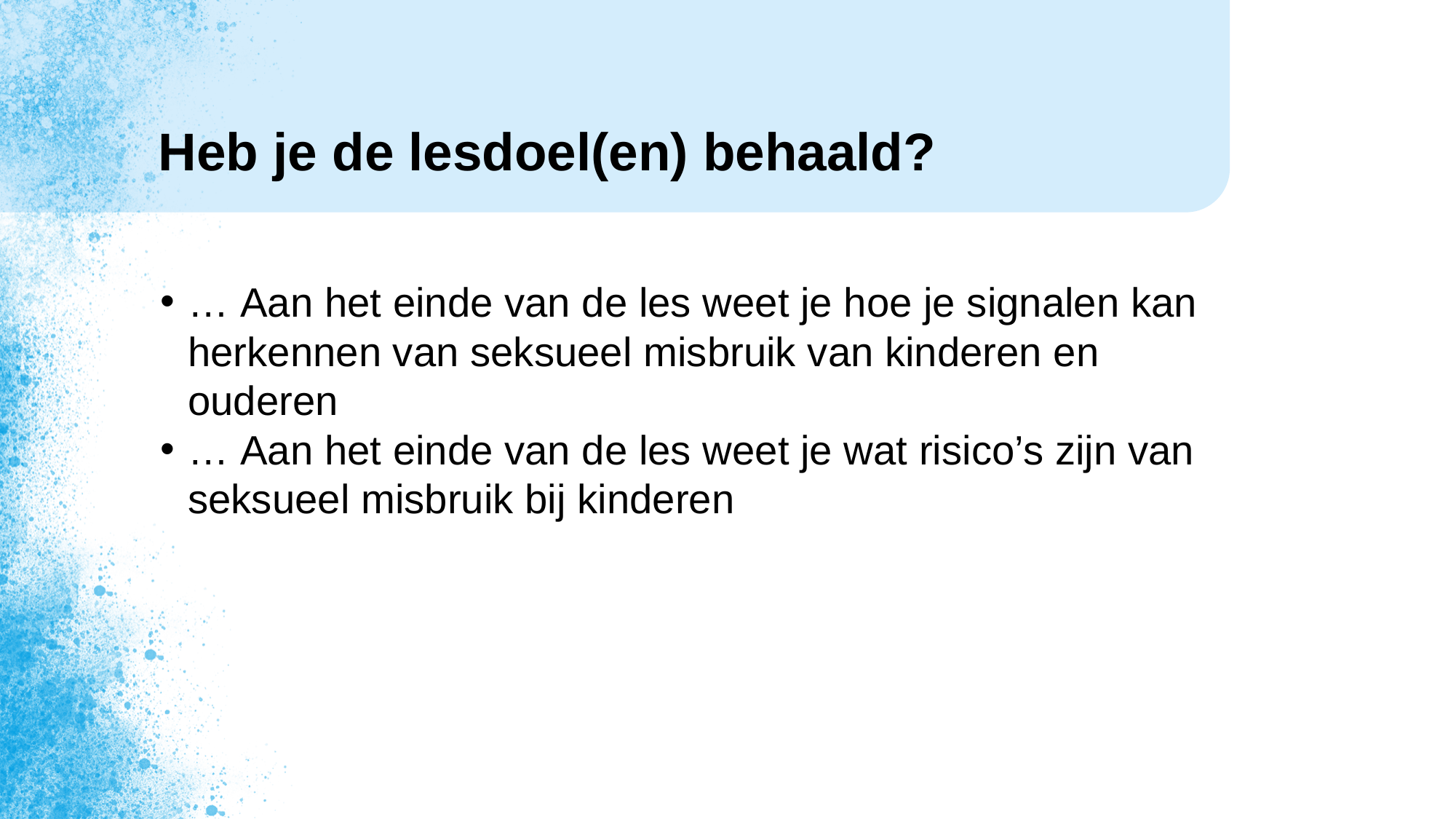

# Heb je de lesdoel(en) behaald?
… Aan het einde van de les weet je hoe je signalen kan herkennen van seksueel misbruik van kinderen en ouderen
… Aan het einde van de les weet je wat risico’s zijn van seksueel misbruik bij kinderen